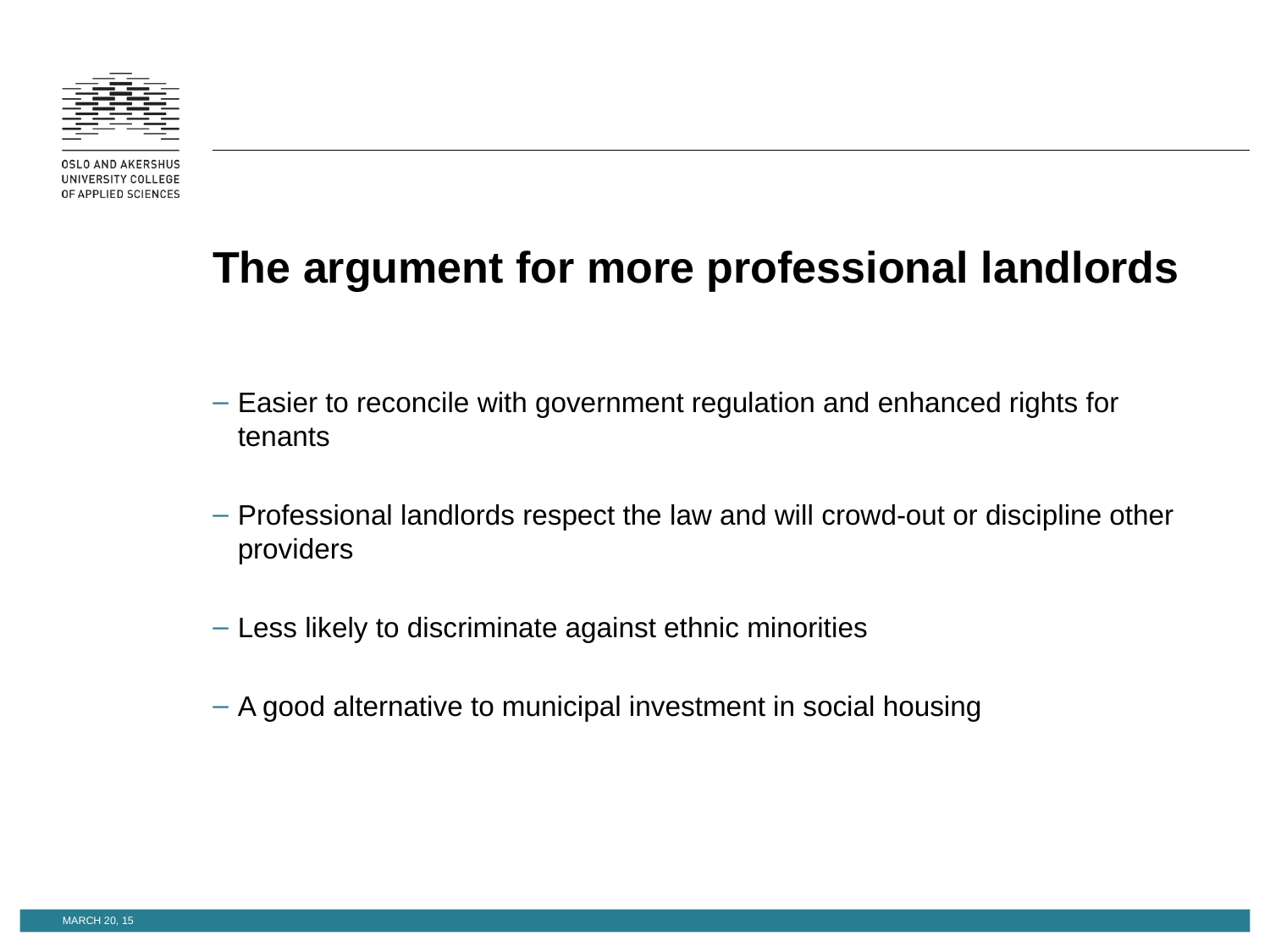

# The argument for more professional landlords
Easier to reconcile with government regulation and enhanced rights for tenants

Professional landlords respect the law and will crowd-out or discipline other providers

Less likely to discriminate against ethnic minorities

A good alternative to municipal investment in social housing
March 20, 15